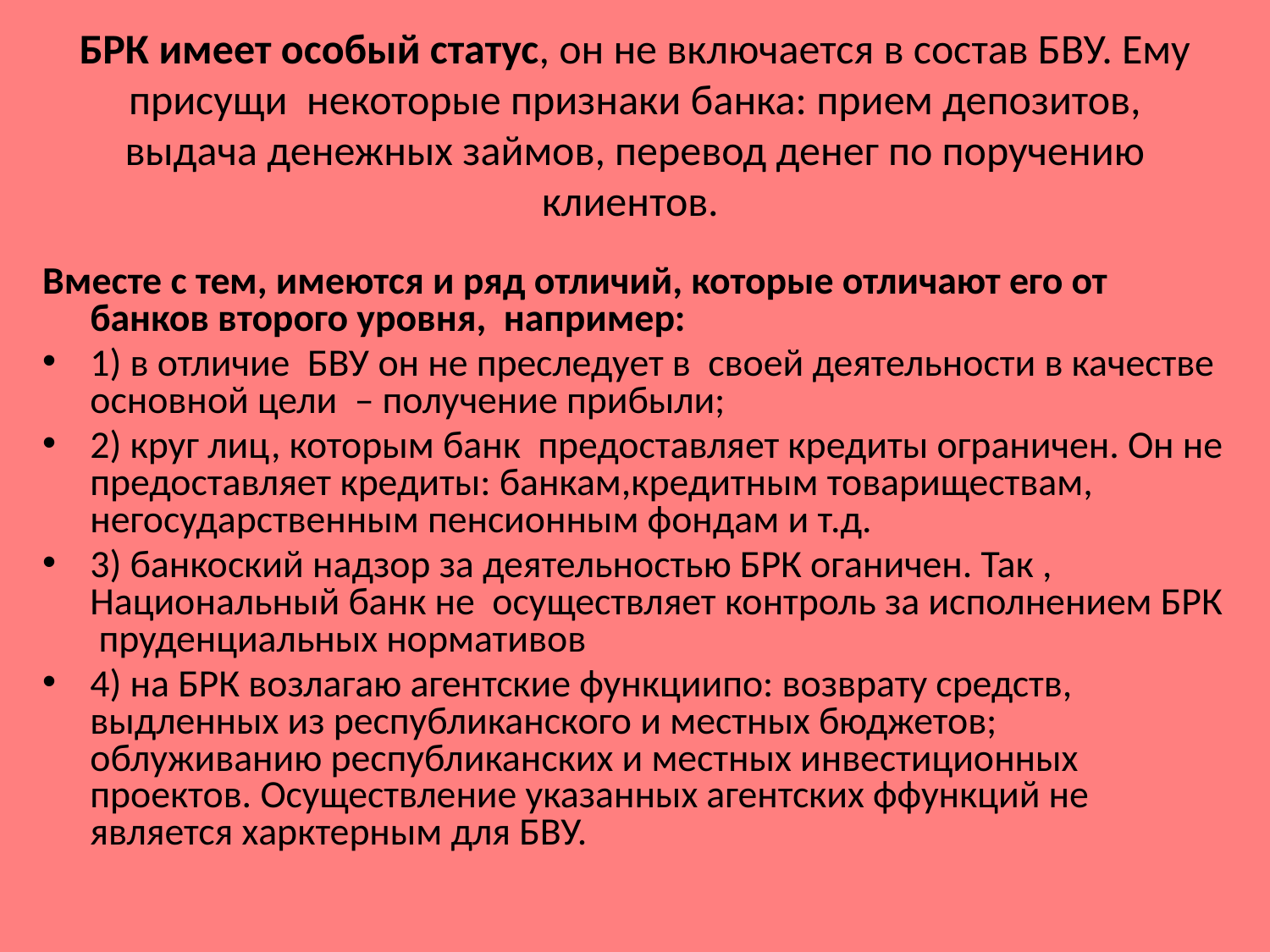

# БРК имеет особый статус, он не включается в состав БВУ. Ему присущи  некоторые признаки банка: прием депозитов, выдача денежных займов, перевод денег по поручению клиентов.
Вместе с тем, имеются и ряд отличий, которые отличают его от банков второго уровня,  например:
1) в отличие  БВУ он не преследует в  своей деятельности в качестве основной цели  – получение прибыли;
2) круг лиц, которым банк  предоставляет кредиты ограничен. Он не предоставляет кредиты: банкам,кредитным товариществам, негосударственным пенсионным фондам и т.д.
3) банкоский надзор за деятельностью БРК оганичен. Так , Национальный банк не  осуществляет контроль за исполнением БРК  пруденциальных нормативов
4) на БРК возлагаю агентские функциипо: возврату средств, выдленных из республиканского и местных бюджетов; облуживанию республиканских и местных инвестиционных проектов. Осуществление указанных агентских ффункций не является харктерным для БВУ.